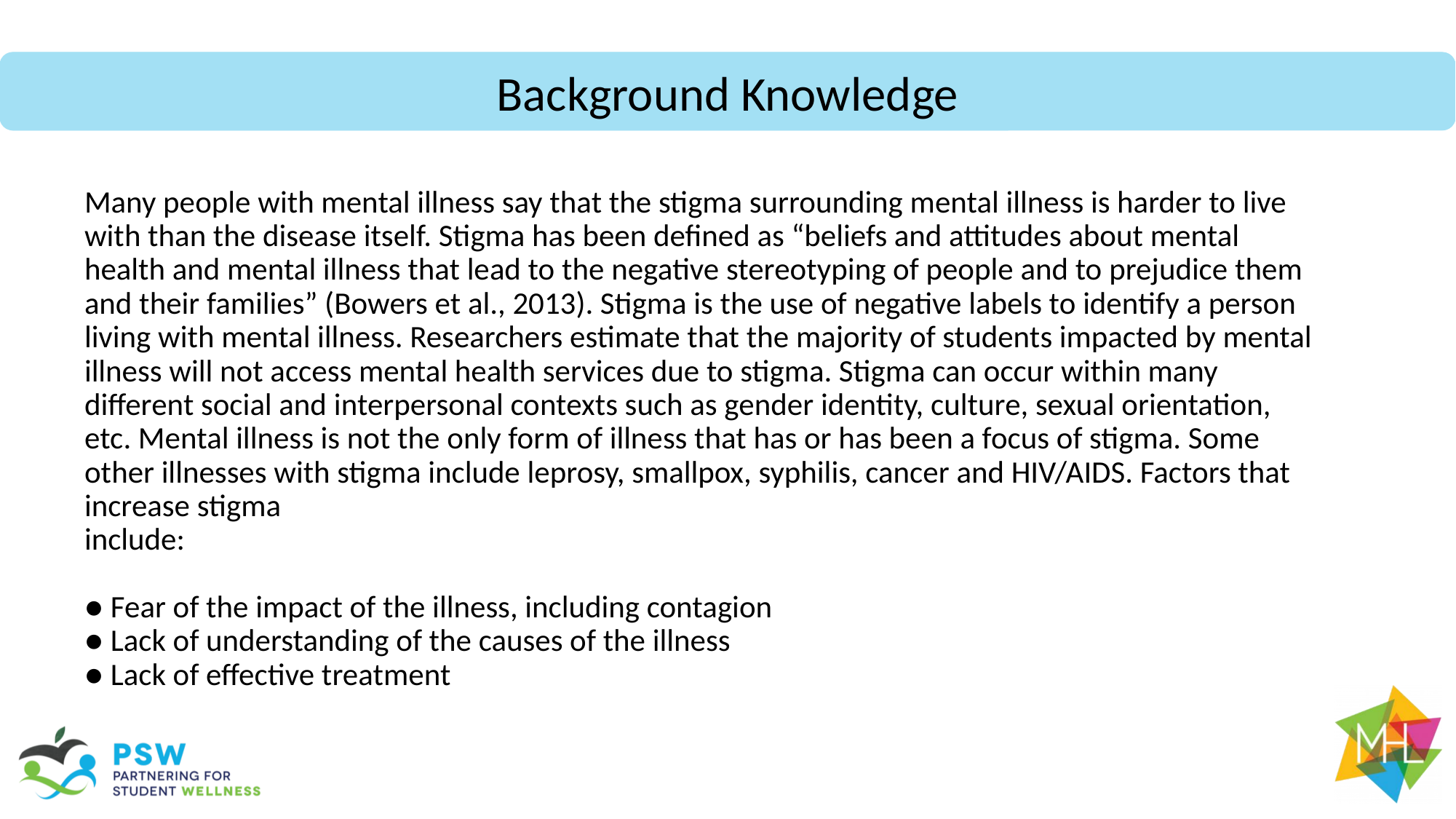

Background Knowledge
Many people with mental illness say that the stigma surrounding mental illness is harder to live with than the disease itself. Stigma has been defined as “beliefs and attitudes about mental health and mental illness that lead to the negative stereotyping of people and to prejudice them and their families” (Bowers et al., 2013). Stigma is the use of negative labels to identify a person living with mental illness. Researchers estimate that the majority of students impacted by mental illness will not access mental health services due to stigma. Stigma can occur within many different social and interpersonal contexts such as gender identity, culture, sexual orientation, etc. Mental illness is not the only form of illness that has or has been a focus of stigma. Some other illnesses with stigma include leprosy, smallpox, syphilis, cancer and HIV/AIDS. Factors that increase stigma
include:

● Fear of the impact of the illness, including contagion
● Lack of understanding of the causes of the illness
● Lack of effective treatment